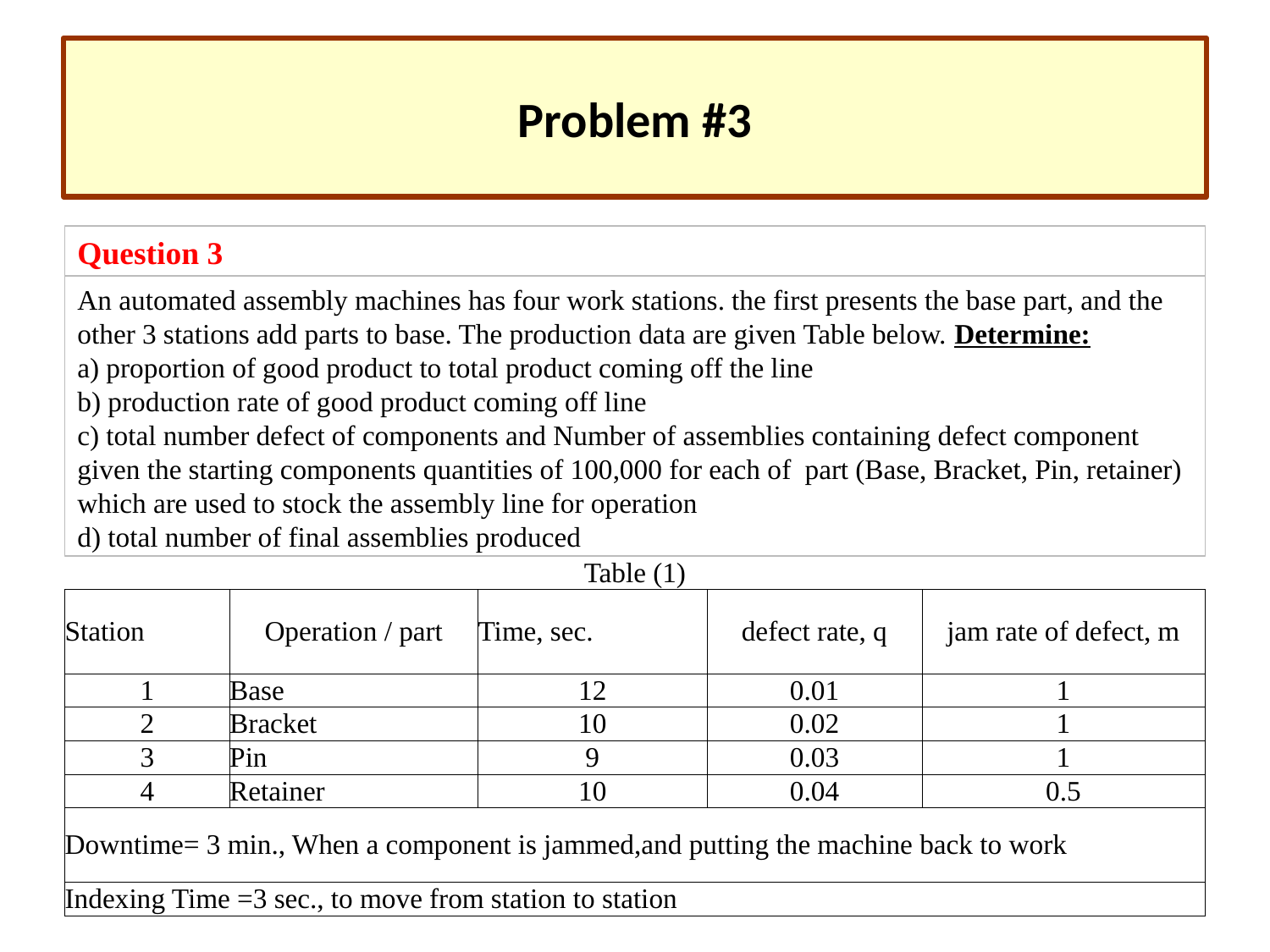

# Problem #3
Question 3
An automated assembly machines has four work stations. the first presents the base part, and the other 3 stations add parts to base. The production data are given Table below. Determine:
a) proportion of good product to total product coming off the line
b) production rate of good product coming off line
c) total number defect of components and Number of assemblies containing defect component given the starting components quantities of 100,000 for each of  part (Base, Bracket, Pin, retainer) which are used to stock the assembly line for operation
d) total number of final assemblies produced
| Table (1) |  |  |  |  |
| --- | --- | --- | --- | --- |
| Station | Operation / part | Time, sec. | defect rate, q | jam rate of defect, m |
| 1 | Base | 12 | 0.01 | 1 |
| 2 | Bracket | 10 | 0.02 | 1 |
| 3 | Pin | 9 | 0.03 | 1 |
| 4 | Retainer | 10 | 0.04 | 0.5 |
| Downtime= 3 min., When a component is jammed,and putting the machine back to work |  |  |  |  |
| Indexing Time =3 sec., to move from station to station |  |  |  |  |